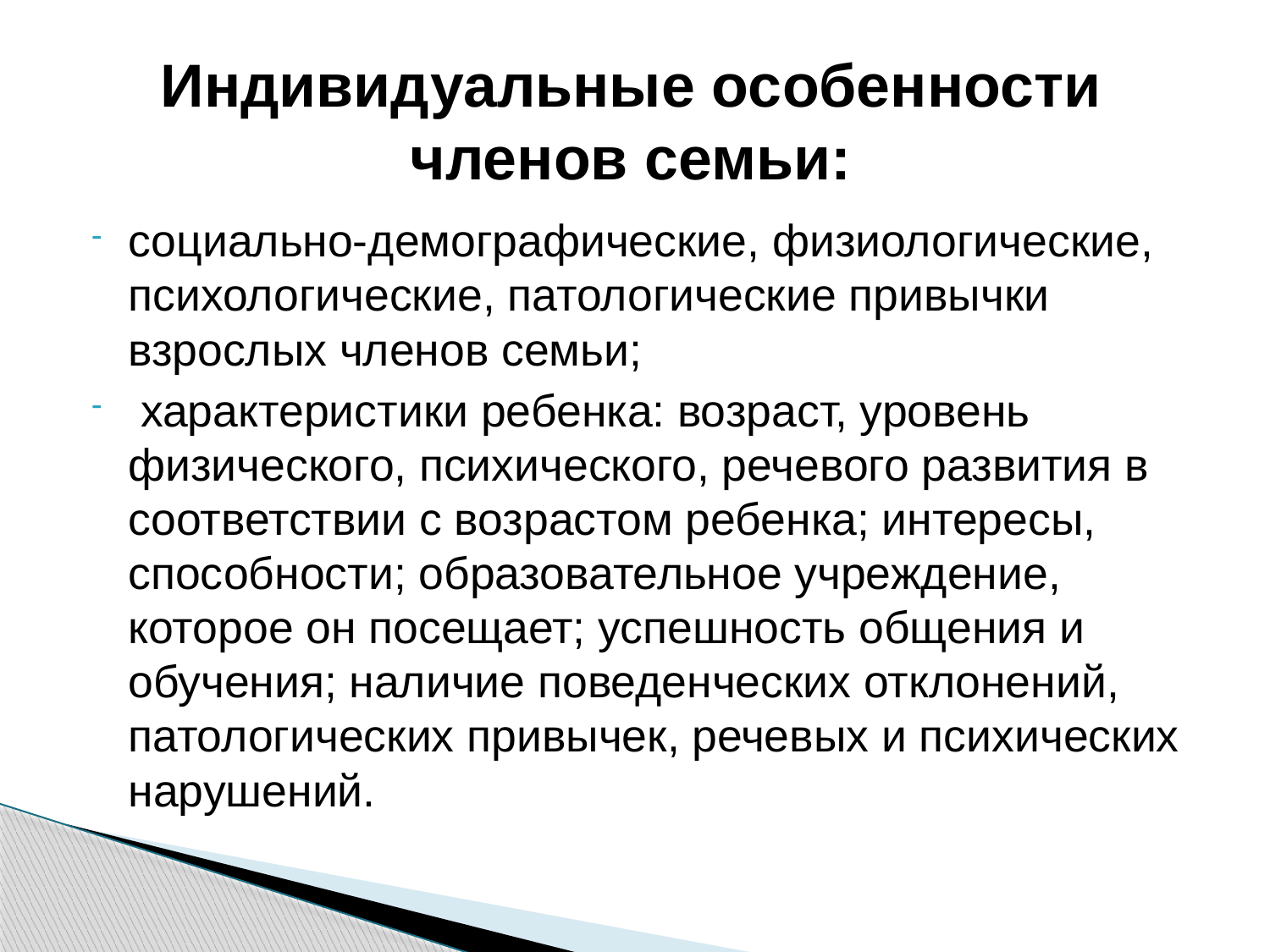

# Индивидуальные особенности членов семьи:
социально-демографические, физиологические, психологические, патологические привычки взрослых членов семьи;
 характеристики ребенка: возраст, уровень физического, психического, речевого развития в соответствии с возрастом ребенка; интересы, способности; образовательное учреждение, которое он посещает; успешность общения и обучения; наличие поведенческих отклонений, патологических привычек, речевых и психических нарушений.